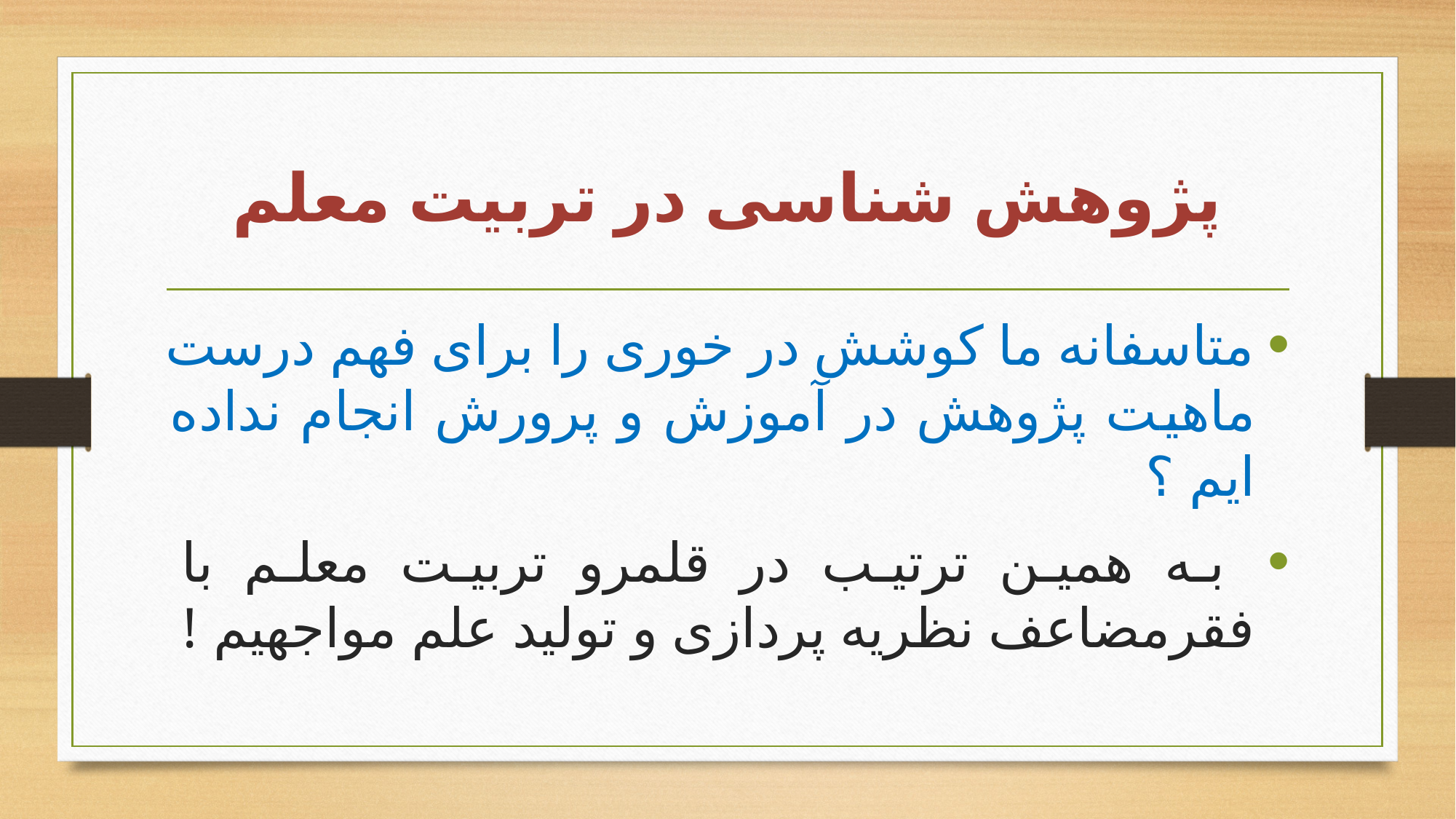

# پژوهش شناسی در تربیت معلم
متاسفانه ما کوشش در خوری را برای فهم درست ماهیت پژوهش در آموزش و پرورش انجام نداده ایم ؟
 به همین ترتیب در قلمرو تربیت معلم با فقرمضاعف نظریه پردازی و تولید علم مواجهیم !